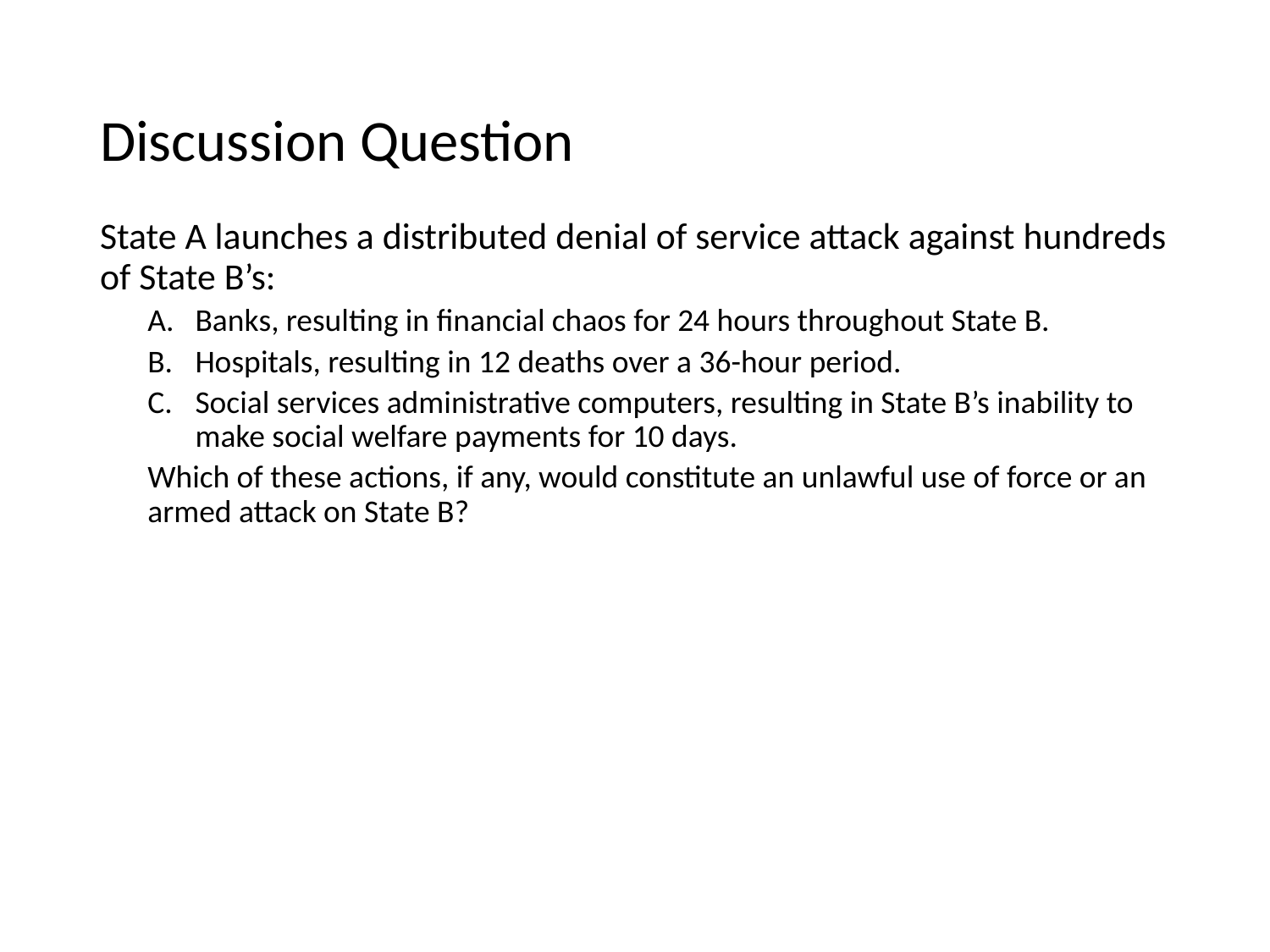

# Discussion Question
State A launches a distributed denial of service attack against hundreds of State B’s:
Banks, resulting in financial chaos for 24 hours throughout State B.
Hospitals, resulting in 12 deaths over a 36-hour period.
Social services administrative computers, resulting in State B’s inability to make social welfare payments for 10 days.
Which of these actions, if any, would constitute an unlawful use of force or an armed attack on State B?